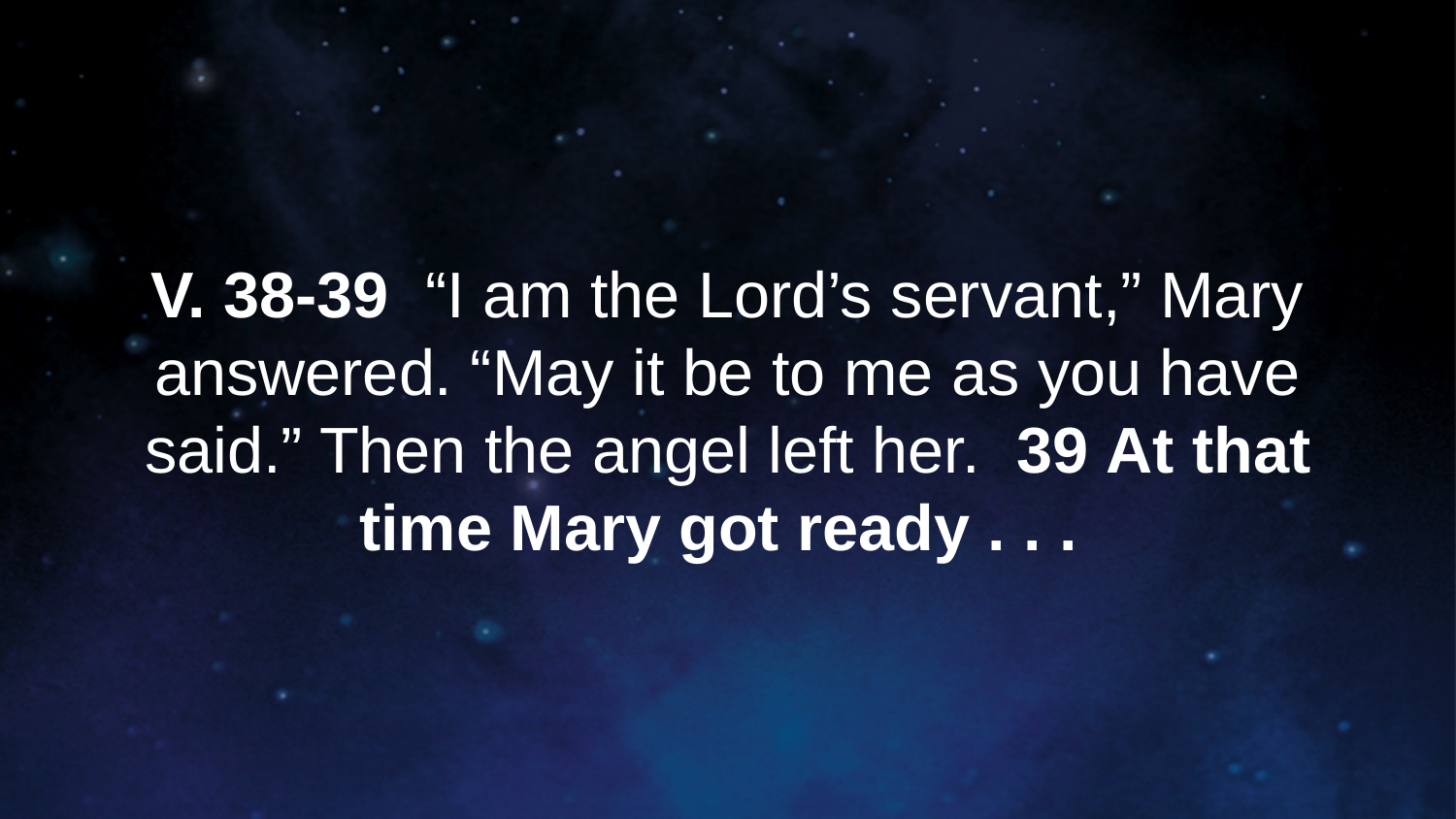

# V. 38-39  “I am the Lord’s servant,” Mary answered. “May it be to me as you have said.” Then the angel left her.  39 At that time Mary got ready . . .